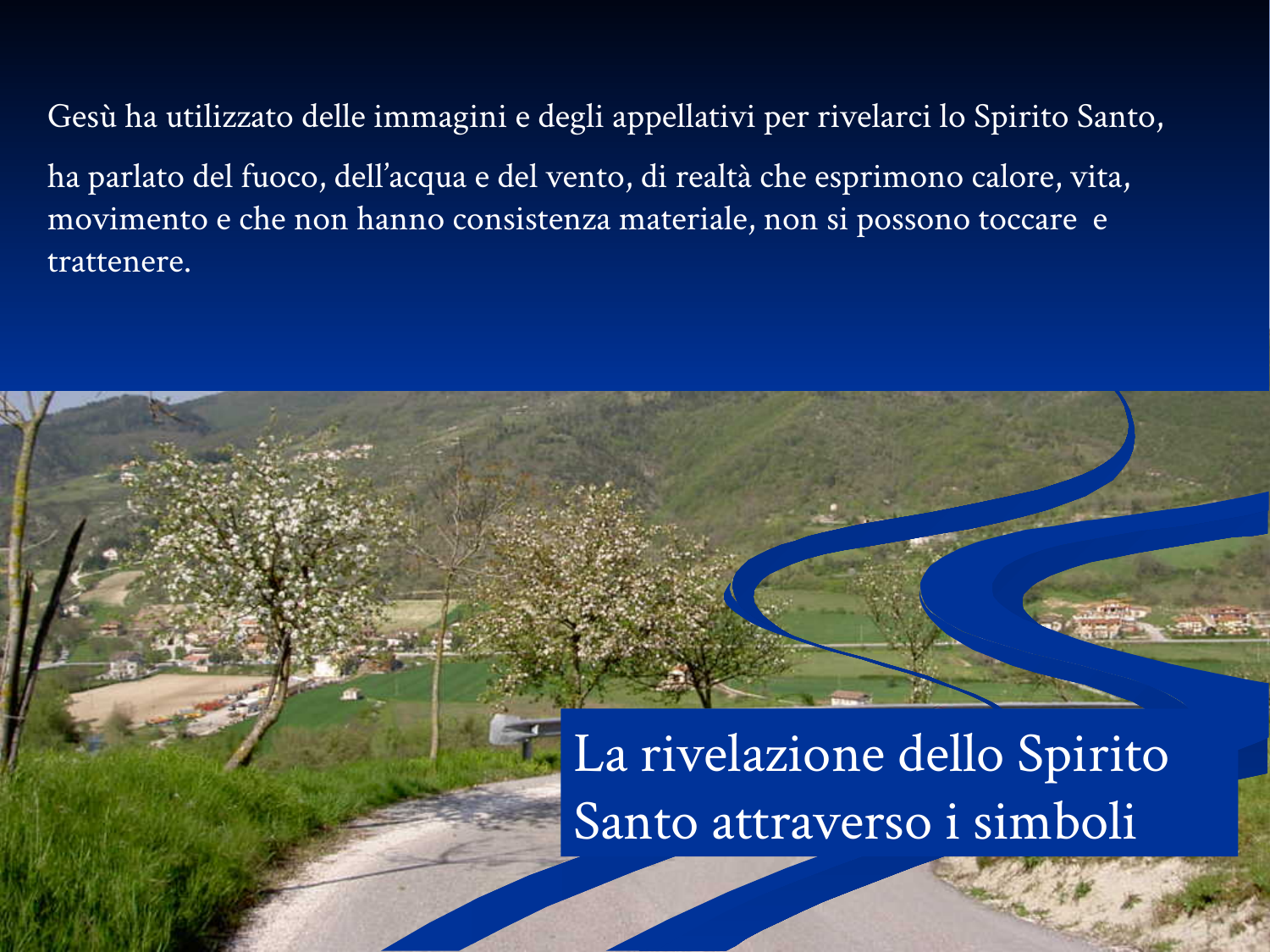

Gesù ha utilizzato delle immagini e degli appellativi per rivelarci lo Spirito Santo,
ha parlato del fuoco, dell’acqua e del vento, di realtà che esprimono calore, vita, movimento e che non hanno consistenza materiale, non si possono toccare  e trattenere.
La rivelazione dello Spirito Santo attraverso i simboli